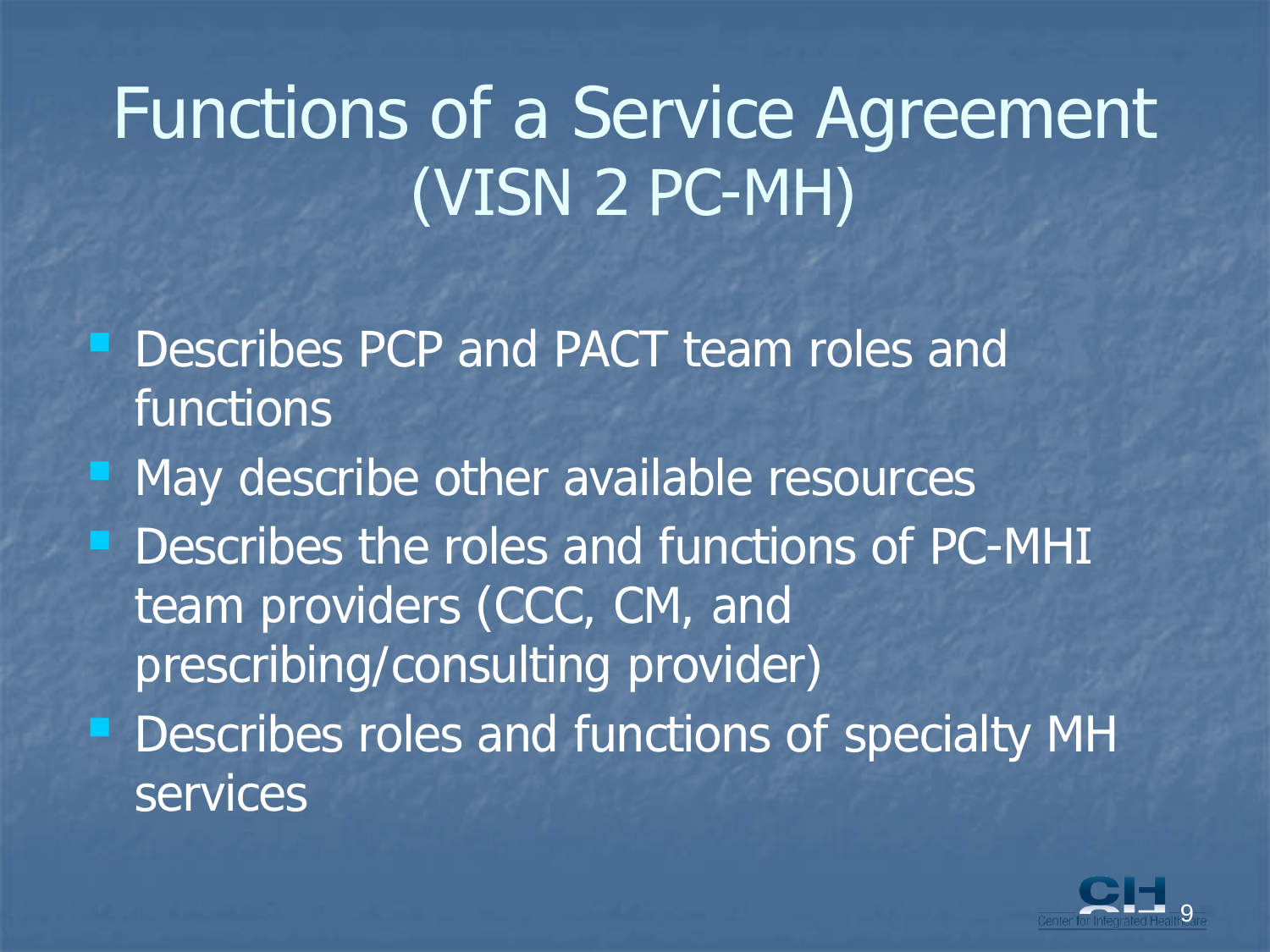

# Functions of a Service Agreement (VISN 2 PC-MH)
Describes PCP and PACT team roles and functions
May describe other available resources
Describes the roles and functions of PC-MHI team providers (CCC, CM, and prescribing/consulting provider)
Describes roles and functions of specialty MH services

9